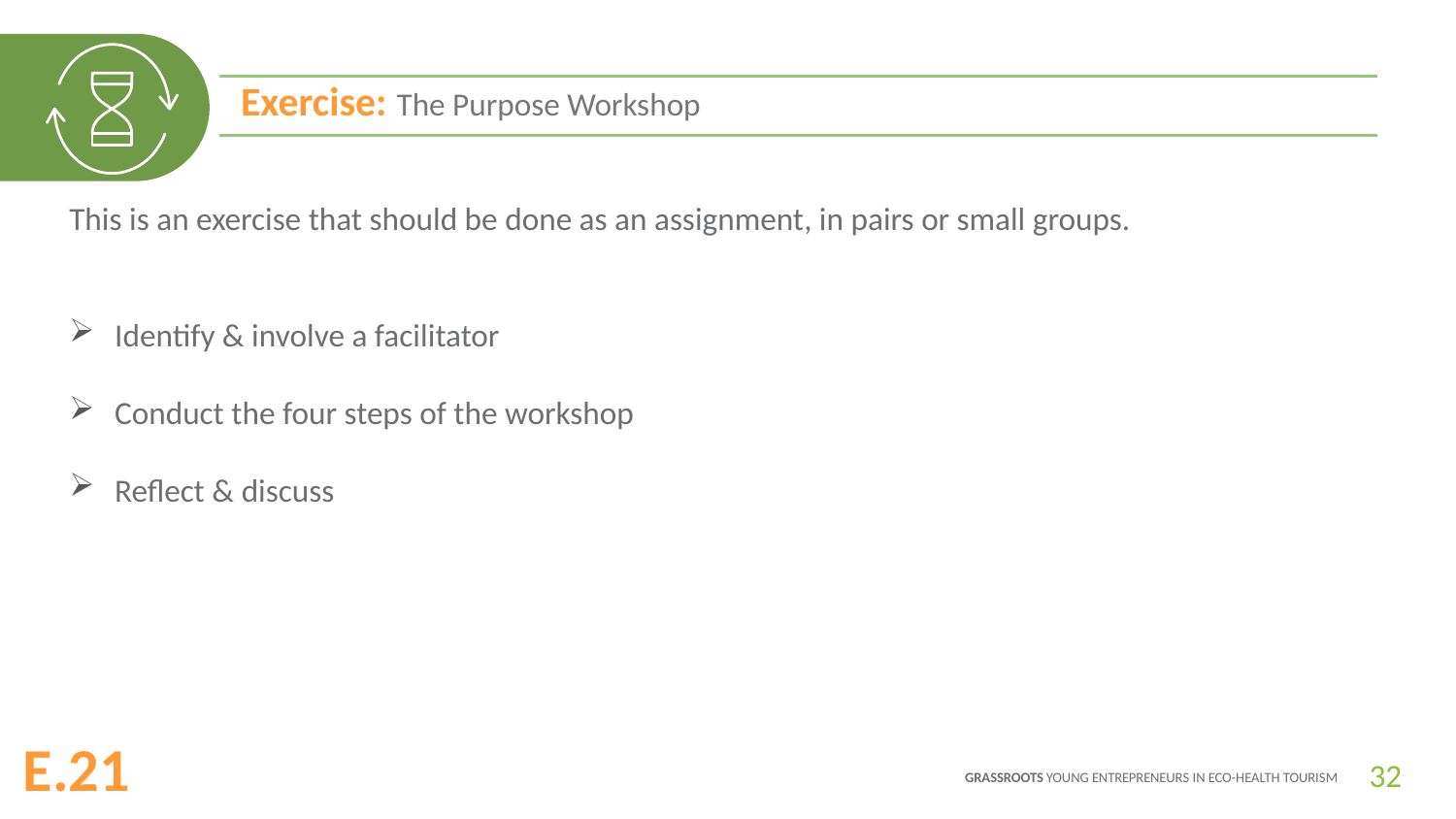

Exercise: The Purpose Workshop

This is an exercise that should be done as an assignment, in pairs or small groups.

Identify & involve a facilitator

Conduct the four steps of the workshop

Reflect & discuss

32
E.21